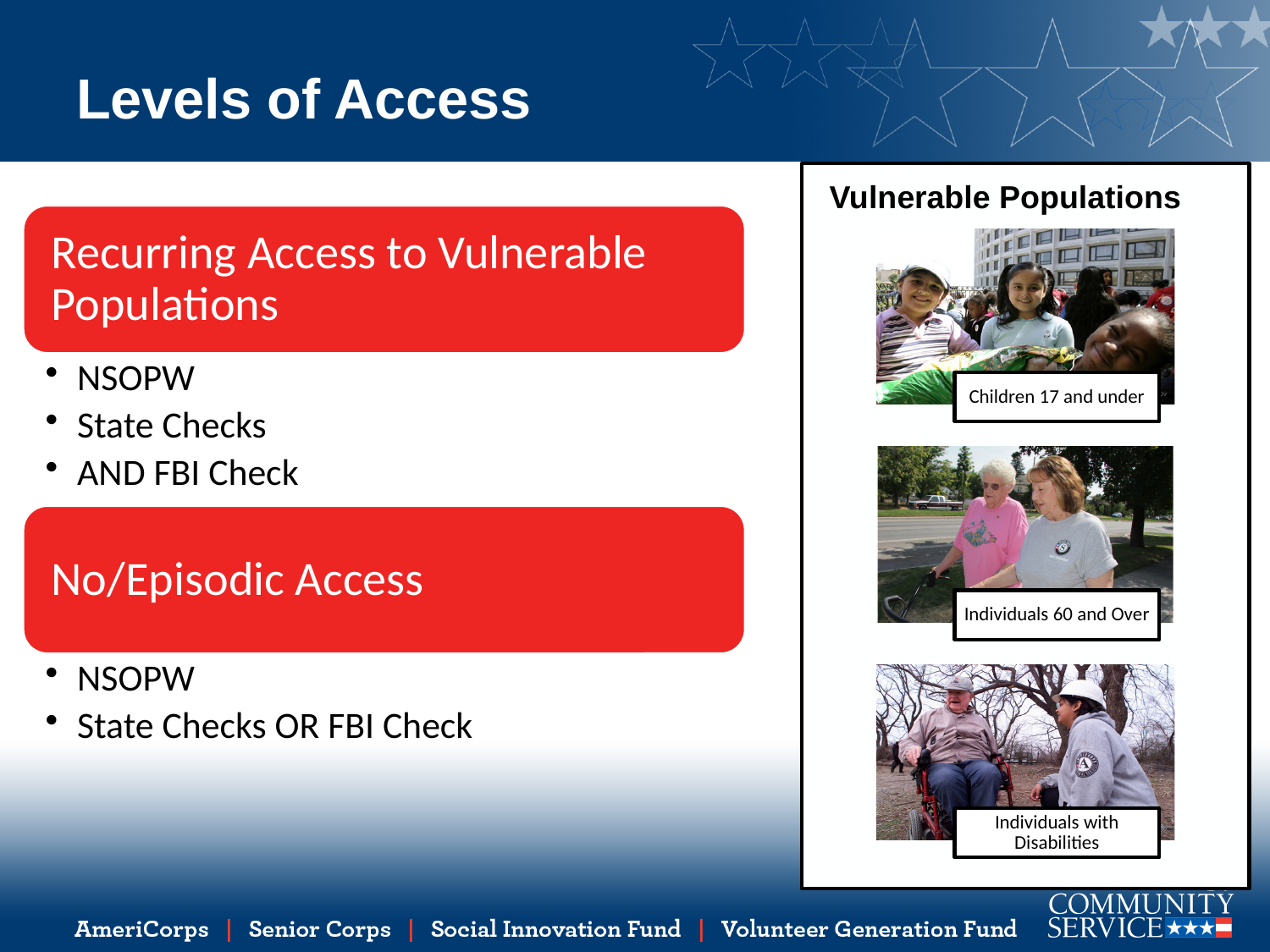

# Levels of Access

Vulnerable Populations
Recurring Access to Vulnerable Populations
NSOPW
State Checks
AND FBI Check
No/Episodic Access
NSOPW
State Checks OR FBI Check
Children 17 and under
Individuals 60 and Over
Individuals with Disabilities